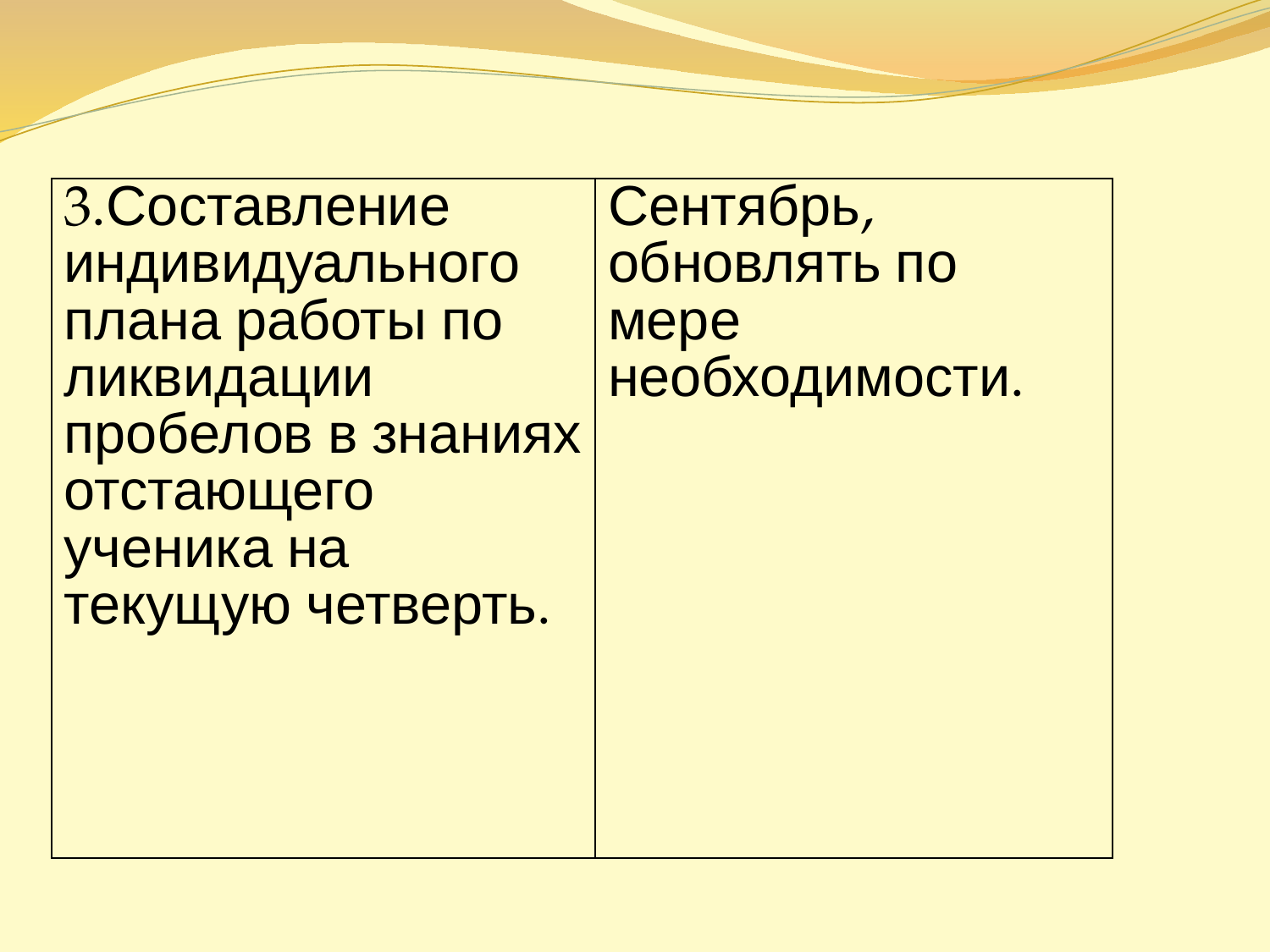

| 3.Составление индивидуального плана работы по ликвидации пробелов в знаниях отстающего ученика на текущую четверть. |
| --- |
| Сентябрь, обновлять по мере необходимости. |
| --- |